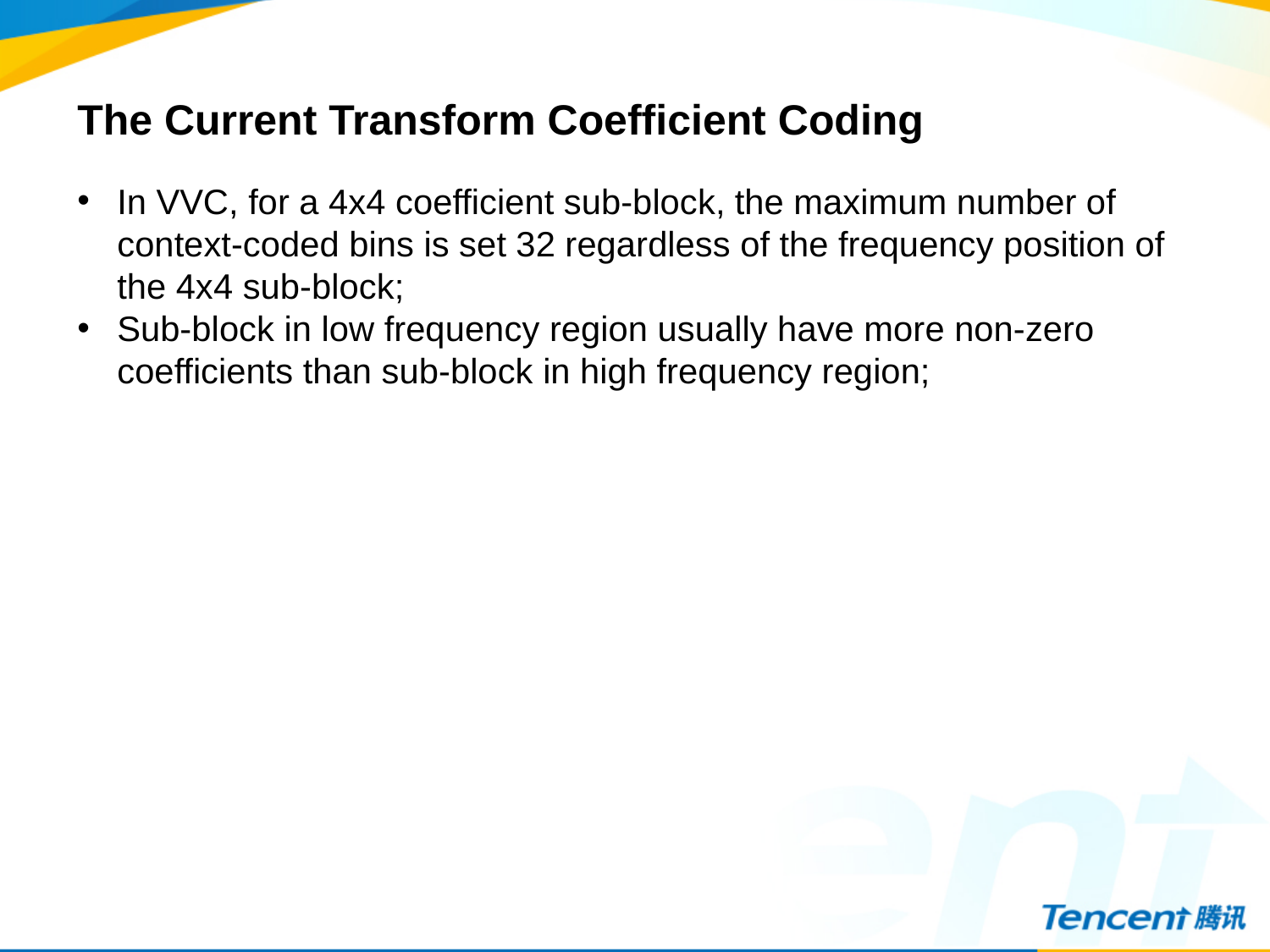

The Current Transform Coefficient Coding
In VVC, for a 4x4 coefficient sub-block, the maximum number of context-coded bins is set 32 regardless of the frequency position of the 4x4 sub-block;
Sub-block in low frequency region usually have more non-zero coefficients than sub-block in high frequency region;